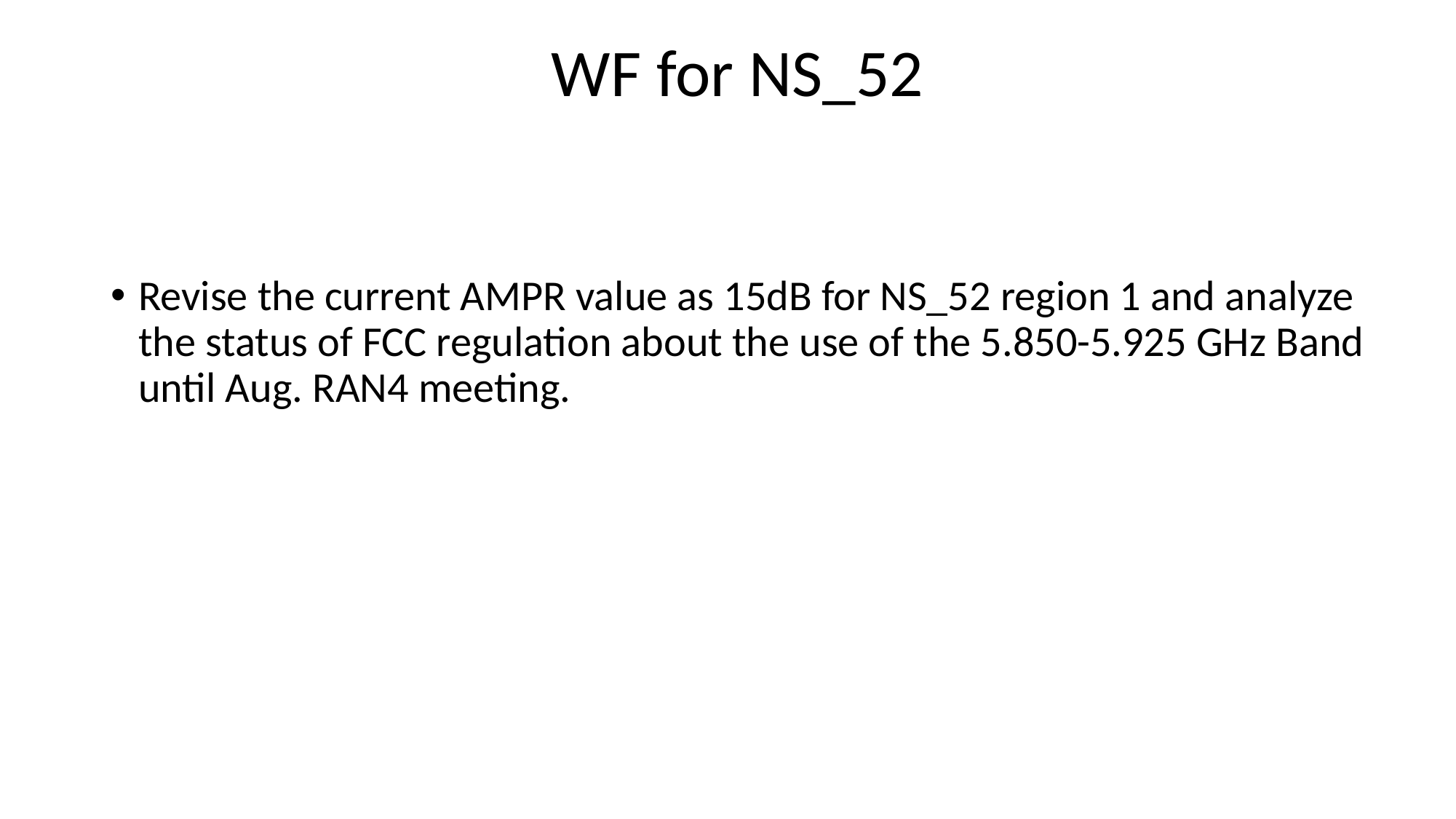

# WF for NS_52
Revise the current AMPR value as 15dB for NS_52 region 1 and analyze the status of FCC regulation about the use of the 5.850-5.925 GHz Band until Aug. RAN4 meeting.